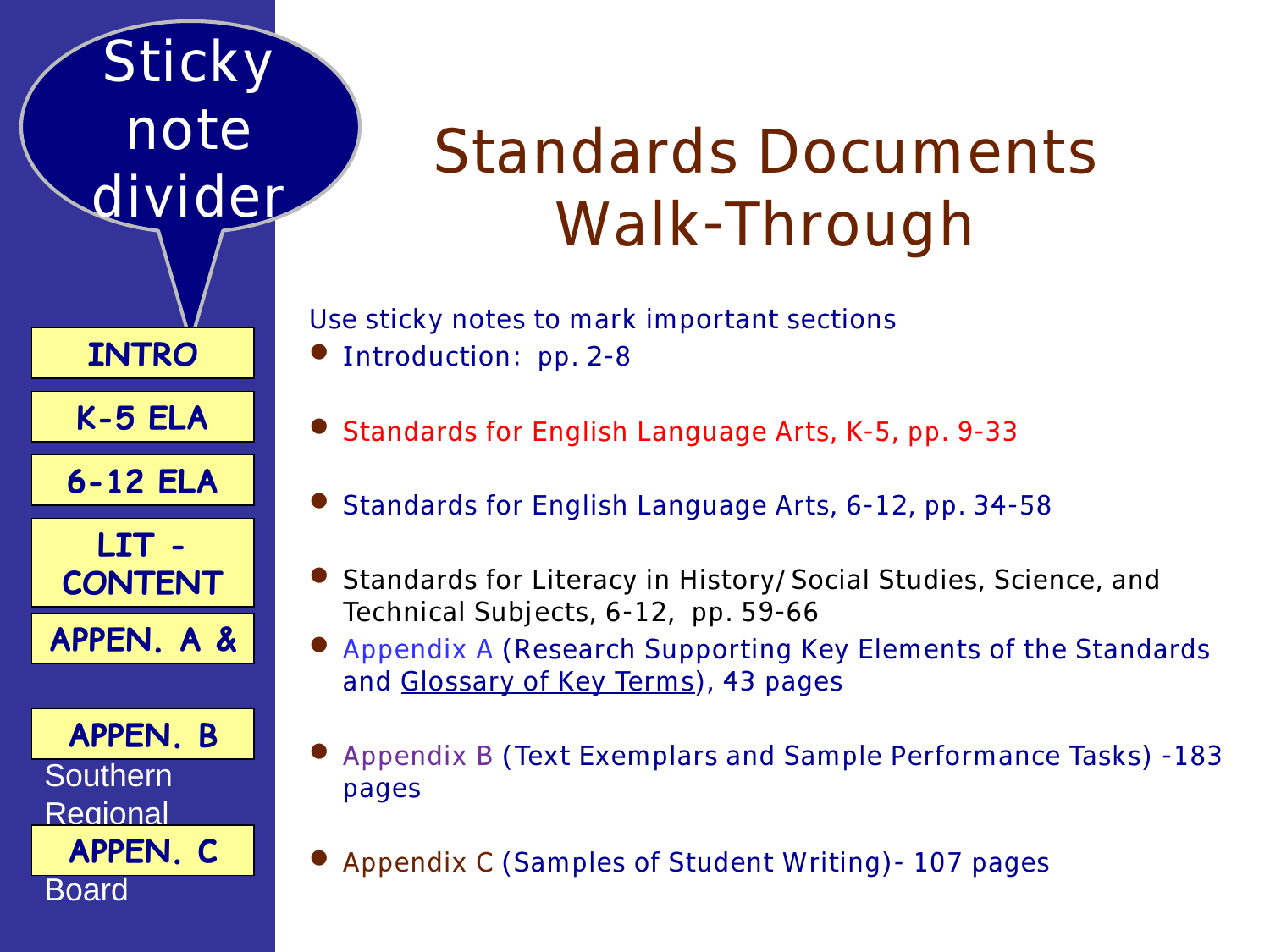

Sticky note divider
# Standards Documents Walk-Through
Use sticky notes to mark important sections
Introduction:  pp. 2-8

Standards for English Language Arts, K-5, pp. 9-33

Standards for English Language Arts, 6-12, pp. 34-58

Standards for Literacy in History/Social Studies, Science, and Technical Subjects, 6-12,  pp. 59-66
Appendix A (Research Supporting Key Elements of the Standards and Glossary of Key Terms), 43 pages

Appendix B (Text Exemplars and Sample Performance Tasks) -183 pages

Appendix C (Samples of Student Writing)- 107 pages
INTRO
K-5 ELA
6-12 ELA
LIT - CONTENT
APPEN. A &
APPEN. B
APPEN. C